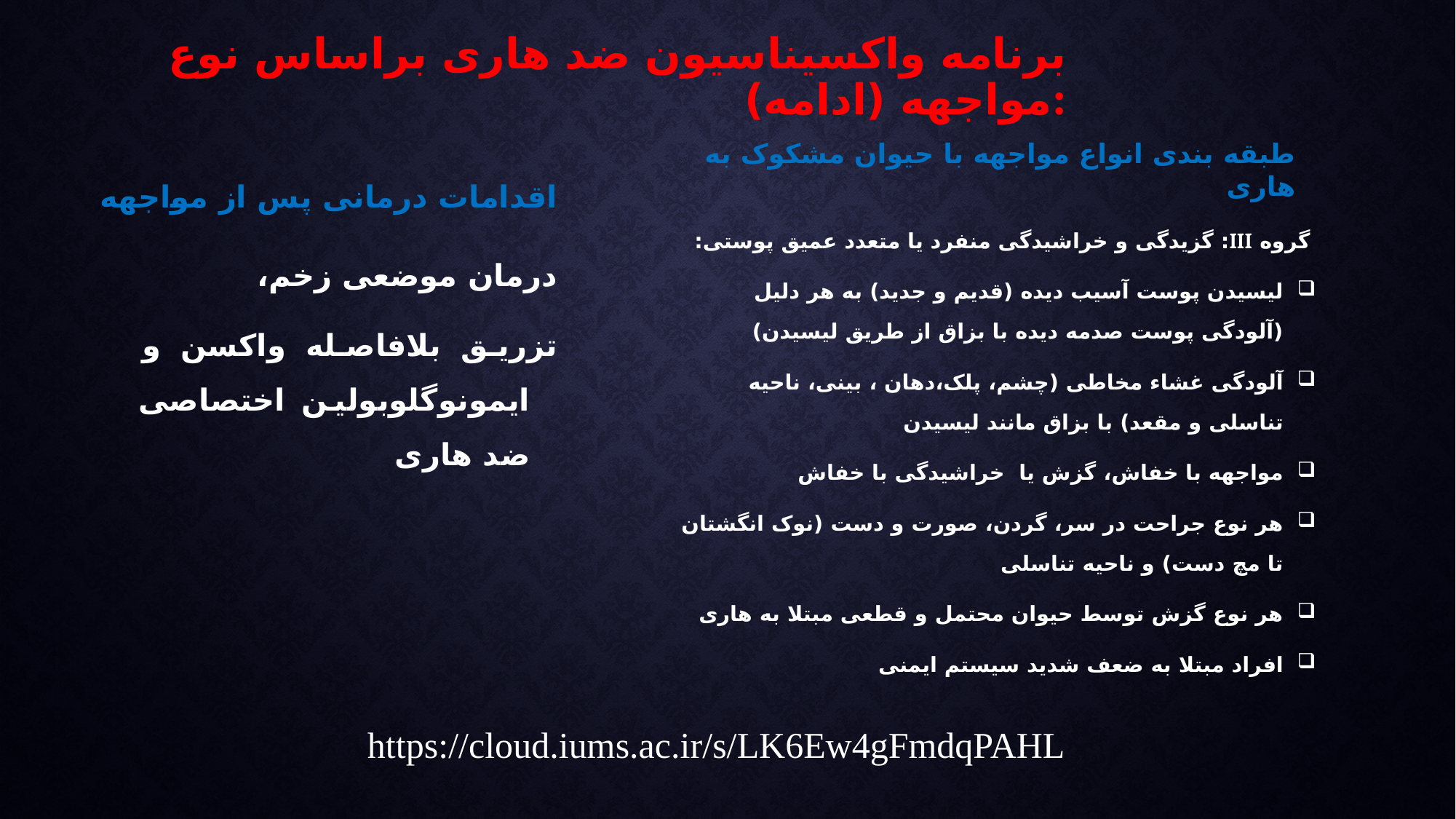

# برنامه واکسیناسیون ضد هاری براساس نوع مواجهه (ادامه):
اقدامات درمانی پس از مواجهه
طبقه بندی انواع مواجهه با حیوان مشکوک به هاری
گروه III: گزیدگی و خراشیدگی منفرد یا متعدد عمیق پوستی:
لیسیدن پوست آسیب دیده (قدیم و جدید) به هر دلیل (آلودگی پوست صدمه دیده با بزاق از طریق لیسیدن)
آلودگی غشاء مخاطی (چشم، پلک،دهان ، بینی، ناحیه تناسلی و مقعد) با بزاق مانند لیسیدن
مواجهه با خفاش، گزش یا  خراشیدگی با خفاش
هر نوع جراحت در سر، گردن، صورت و دست (نوک انگشتان تا مچ دست) و ناحیه تناسلی
هر نوع گزش توسط حیوان محتمل و قطعی مبتلا به هاری
افراد مبتلا به ضعف شدید سیستم ایمنی

درمان موضعی زخم،
تزریق بلافاصله واکسن و ایمونوگلوبولین اختصاصی ضد هاری
https://cloud.iums.ac.ir/s/LK6Ew4gFmdqPAHL